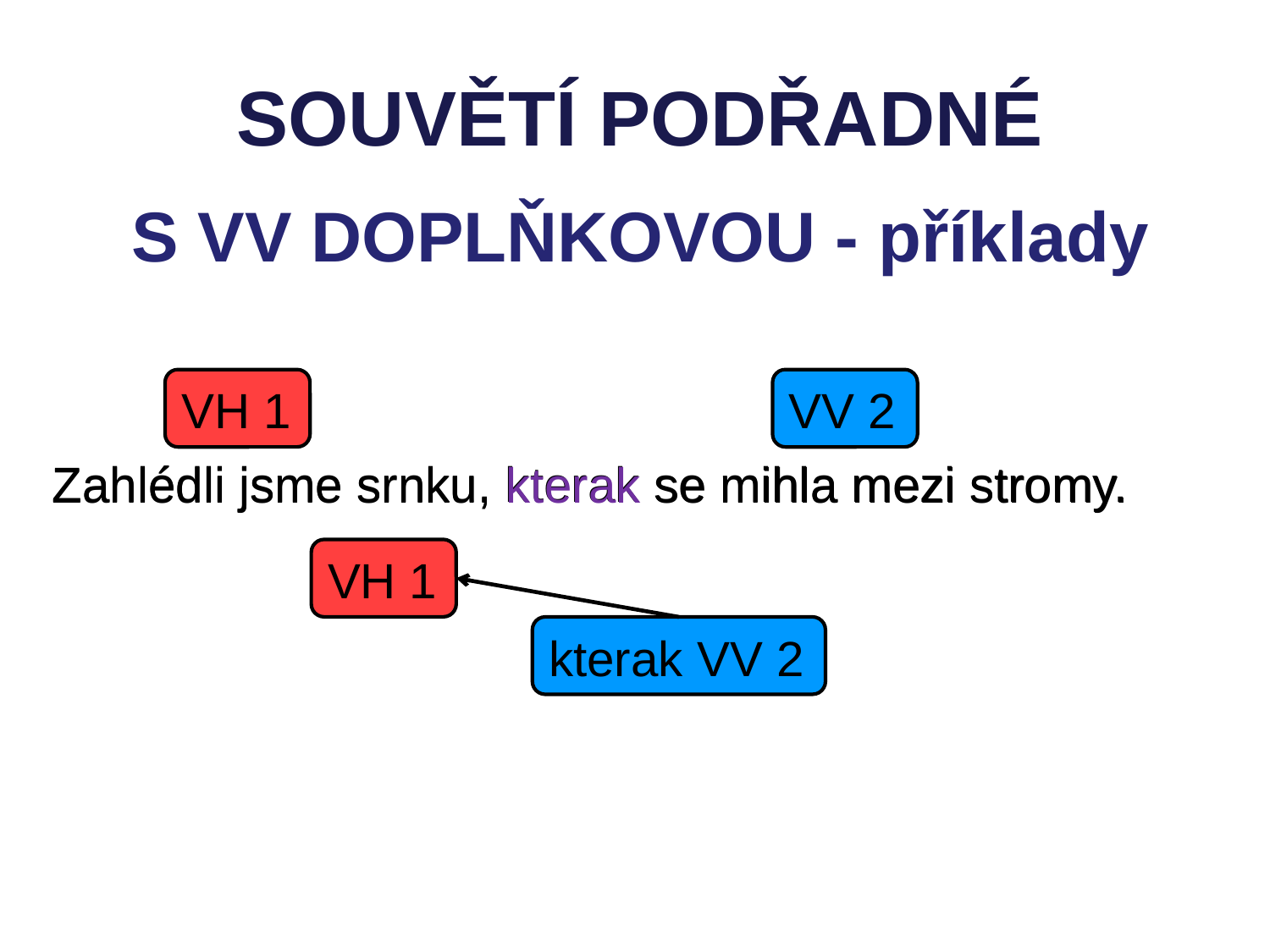

SOUVĚTÍ PODŘADNÉ
S VV DOPLŇKOVOU - příklady
VH 1
VV 2
Zahlédli jsme srnku, kterak se mihla mezi stromy.
Zahlédli jsme srnku, kterak se mihla mezi stromy.
VH 1
kterak VV 2